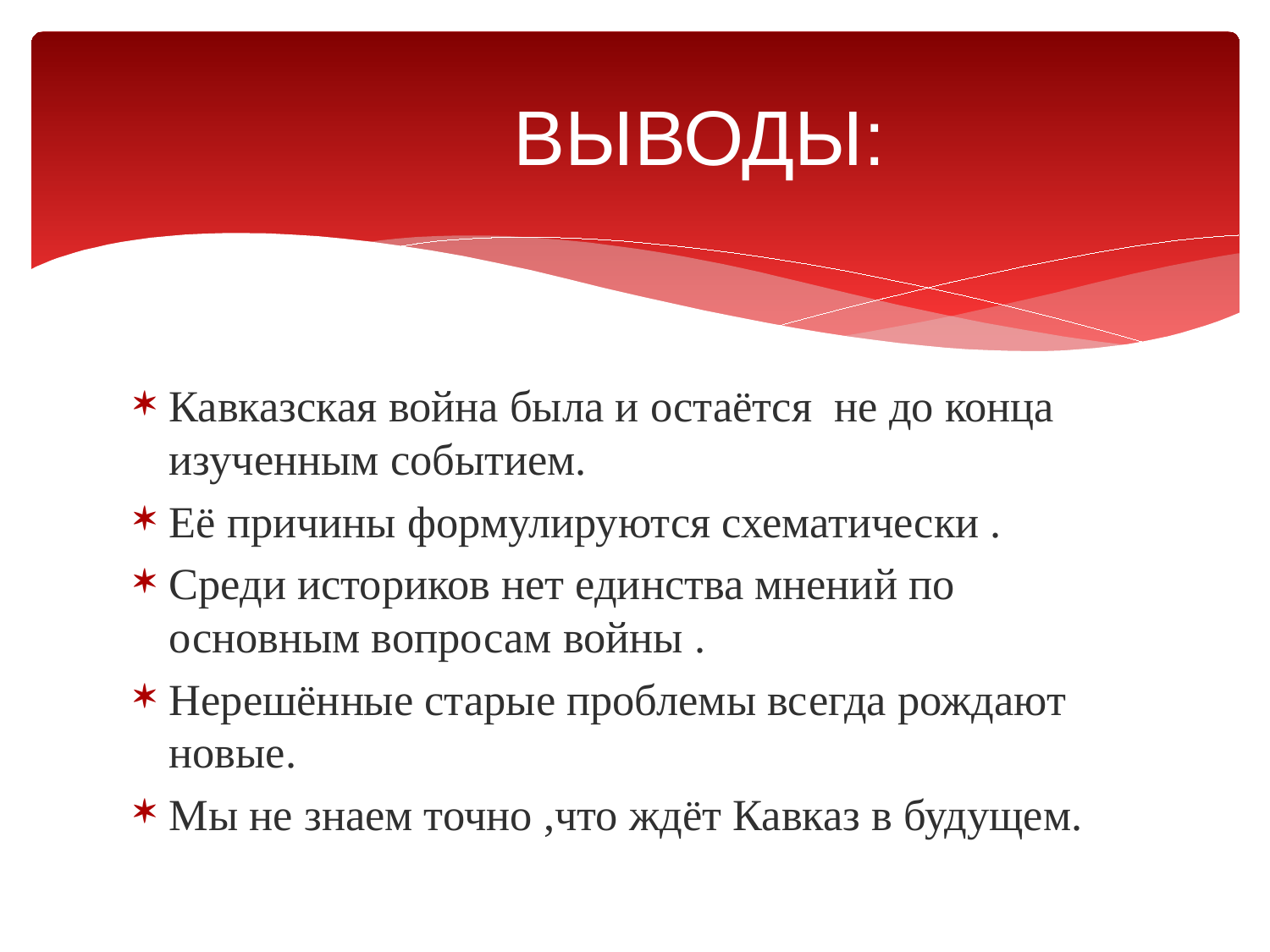

# ВЫВОДЫ:
Кавказская война была и остаётся  не до конца изученным событием.
Её причины формулируются схематически .
Среди историков нет единства мнений по основным вопросам войны .
Нерешённые старые проблемы всегда рождают новые.
Мы не знаем точно ,что ждёт Кавказ в будущем.